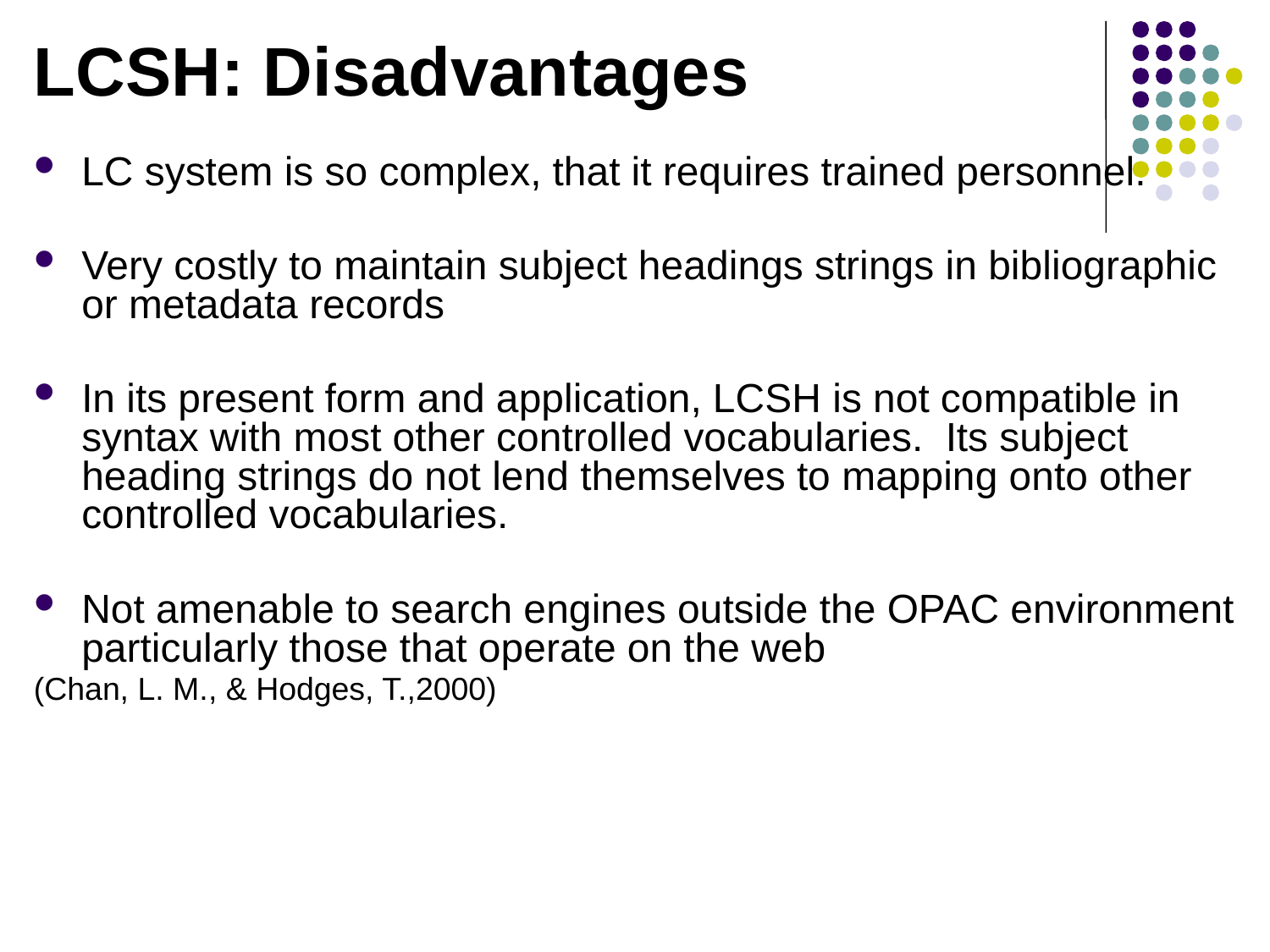

LCSH: Disadvantages
LC system is so complex, that it requires trained personnel.

Very costly to maintain subject headings strings in bibliographic or metadata records

In its present form and application, LCSH is not compatible in syntax with most other controlled vocabularies.  Its subject heading strings do not lend themselves to mapping onto other controlled vocabularies.

Not amenable to search engines outside the OPAC environment particularly those that operate on the web
(Chan, L. M., & Hodges, T.,2000)